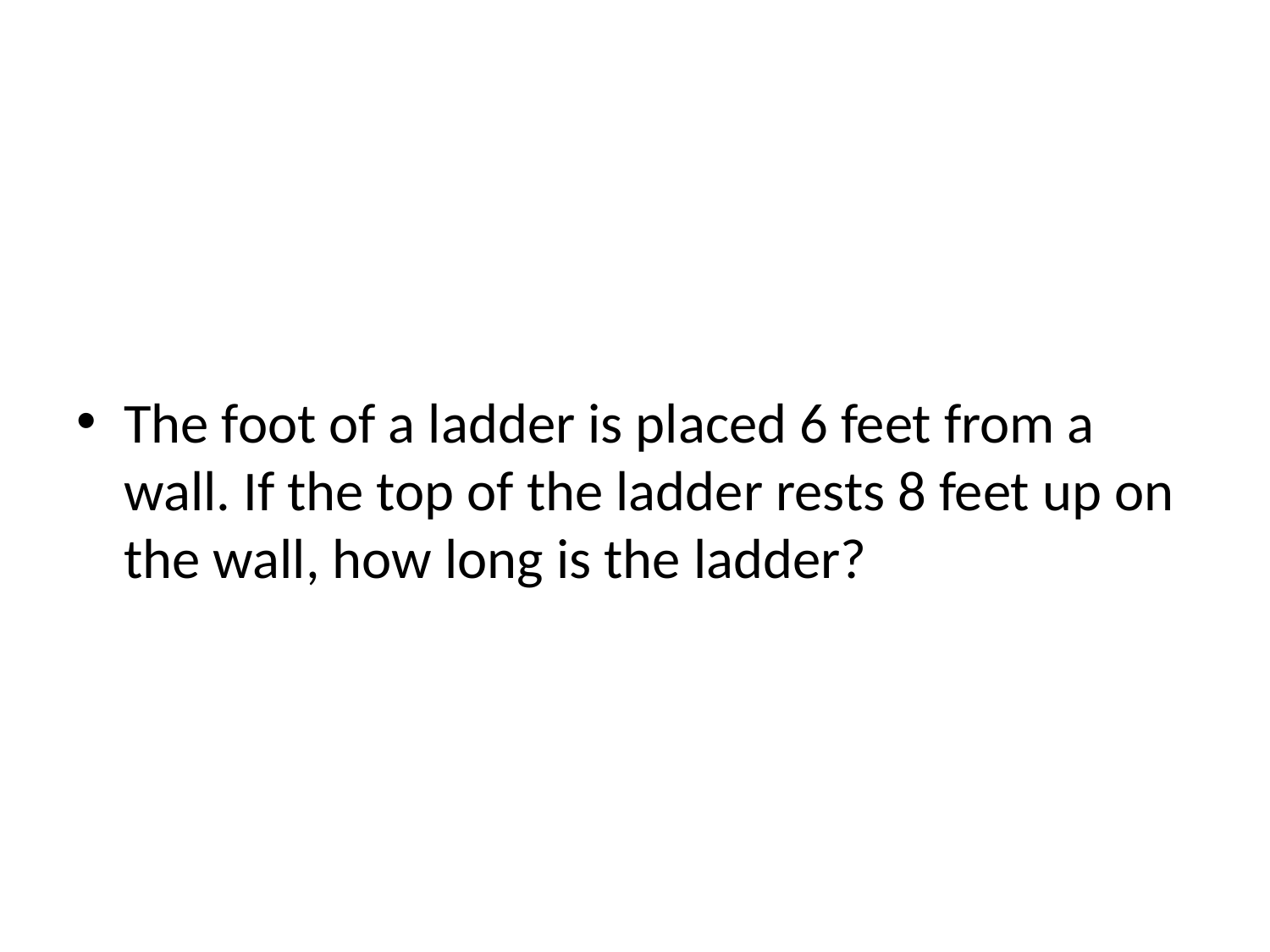

#

The foot of a ladder is placed 6 feet from a wall. If the top of the ladder rests 8 feet up on the wall, how long is the ladder?